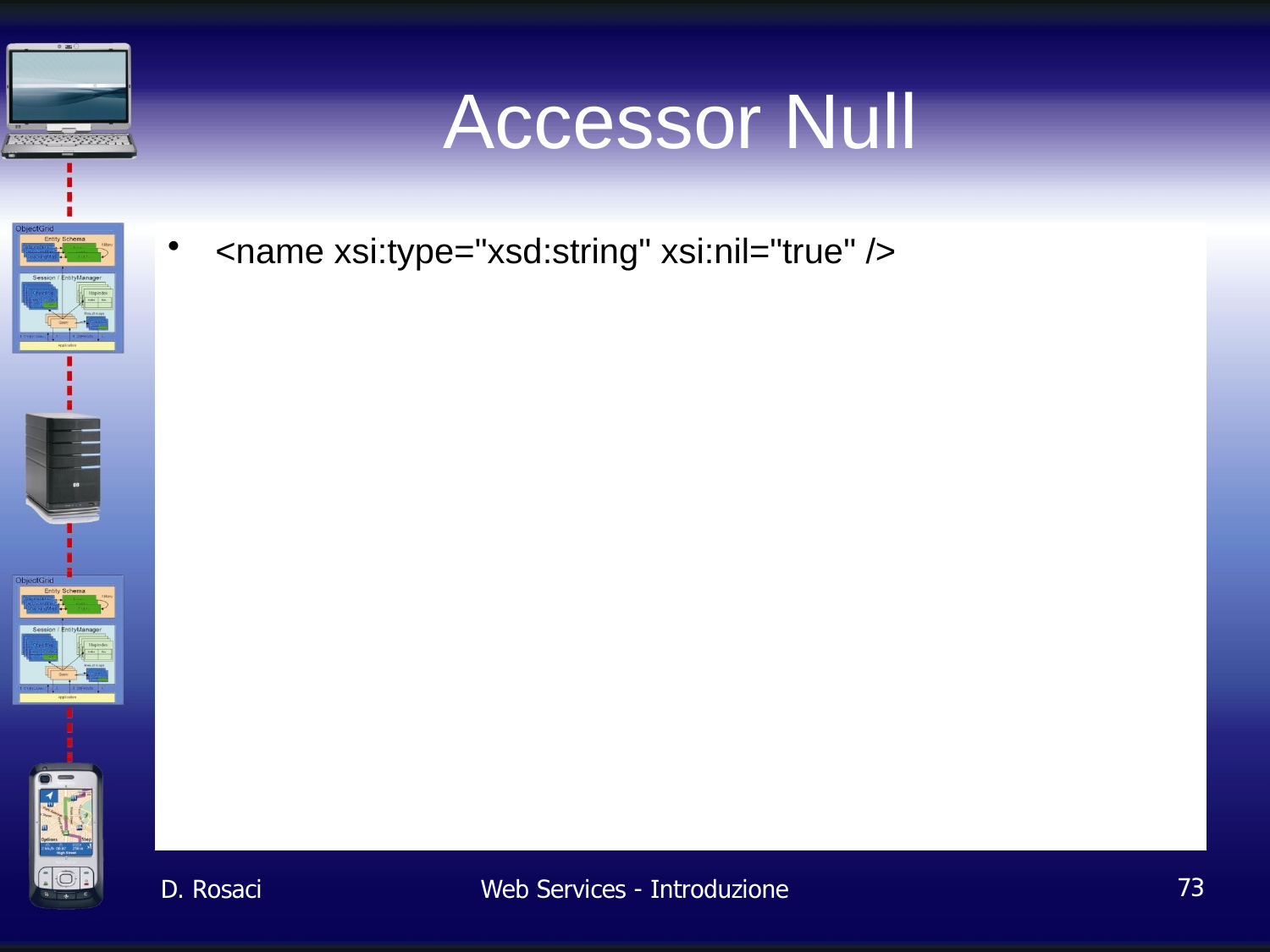

# Accessor Null
<name xsi:type="xsd:string" xsi:nil="true" />
D. Rosaci
Web Services - Introduzione